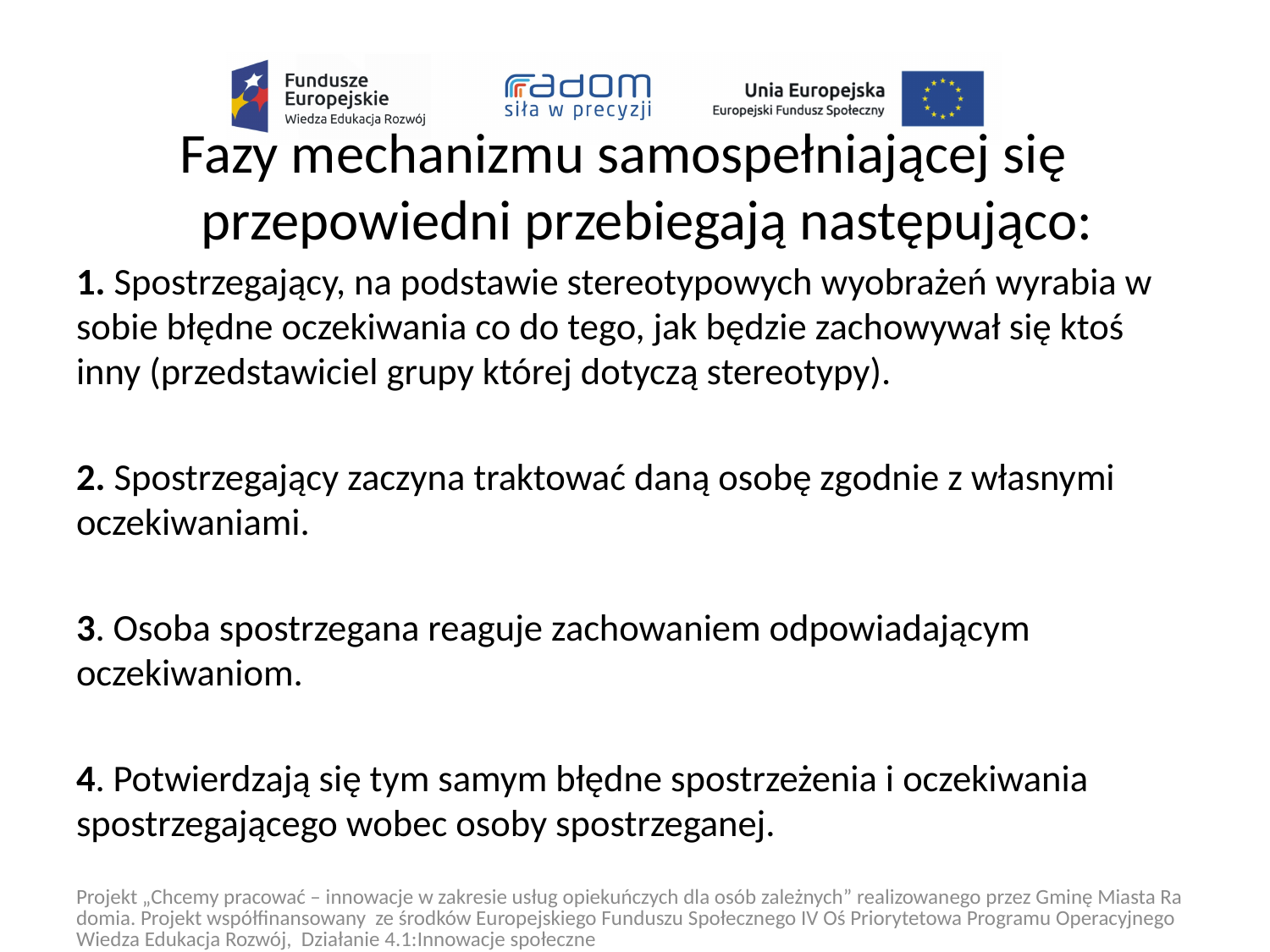

# Fazy mechanizmu samospełniającej się przepowiedni przebiegają następująco:
1. Spostrzegający, na podstawie stereotypowych wyobrażeń wyrabia w sobie błędne oczekiwania co do tego, jak będzie zachowywał się ktoś inny (przedstawiciel grupy której dotyczą stereotypy).

2. Spostrzegający zaczyna traktować daną osobę zgodnie z własnymi oczekiwaniami.

3. Osoba spostrzegana reaguje zachowaniem odpowiadającym oczekiwaniom.

4. Potwierdzają się tym samym błędne spostrzeżenia i oczekiwania spostrzegającego wobec osoby spostrzeganej.

Projekt „Chcemy pracować – innowacje w zakresie usług opiekuńczych dla osób zależnych” realizowanego przez Gminę Miasta Radomia. Projekt współfinansowany  ze środków Europejskiego Funduszu Społecznego IV Oś Priorytetowa Programu Operacyjnego Wiedza Edukacja Rozwój,  Działanie 4.1:Innowacje społeczne